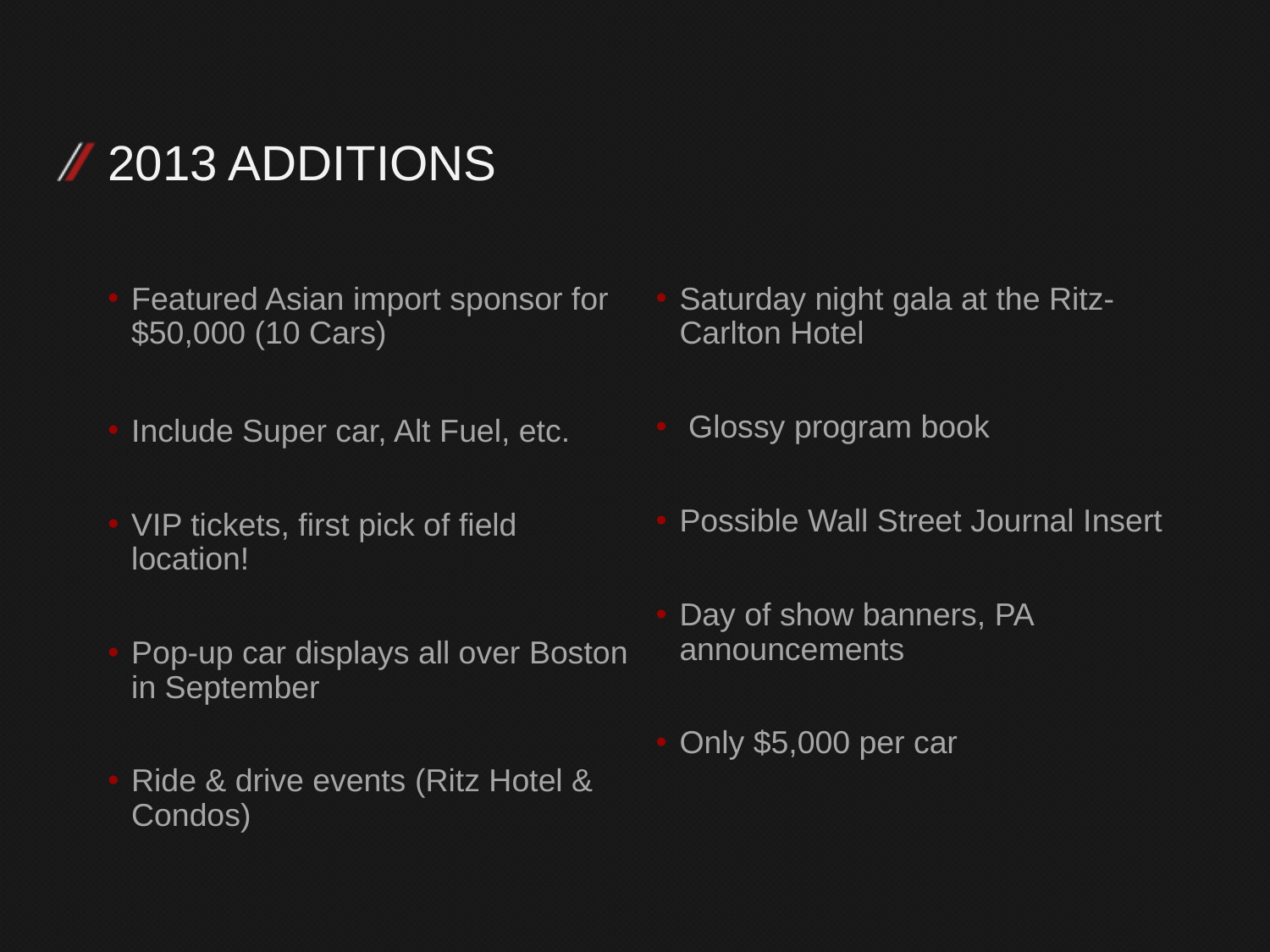

# 2013 additions
Featured Asian import sponsor for $50,000 (10 Cars)
Include Super car, Alt Fuel, etc.
VIP tickets, first pick of field location!
Pop-up car displays all over Boston in September
Ride & drive events (Ritz Hotel & Condos)
Saturday night gala at the Ritz-Carlton Hotel
 Glossy program book
Possible Wall Street Journal Insert
Day of show banners, PA announcements
Only $5,000 per car